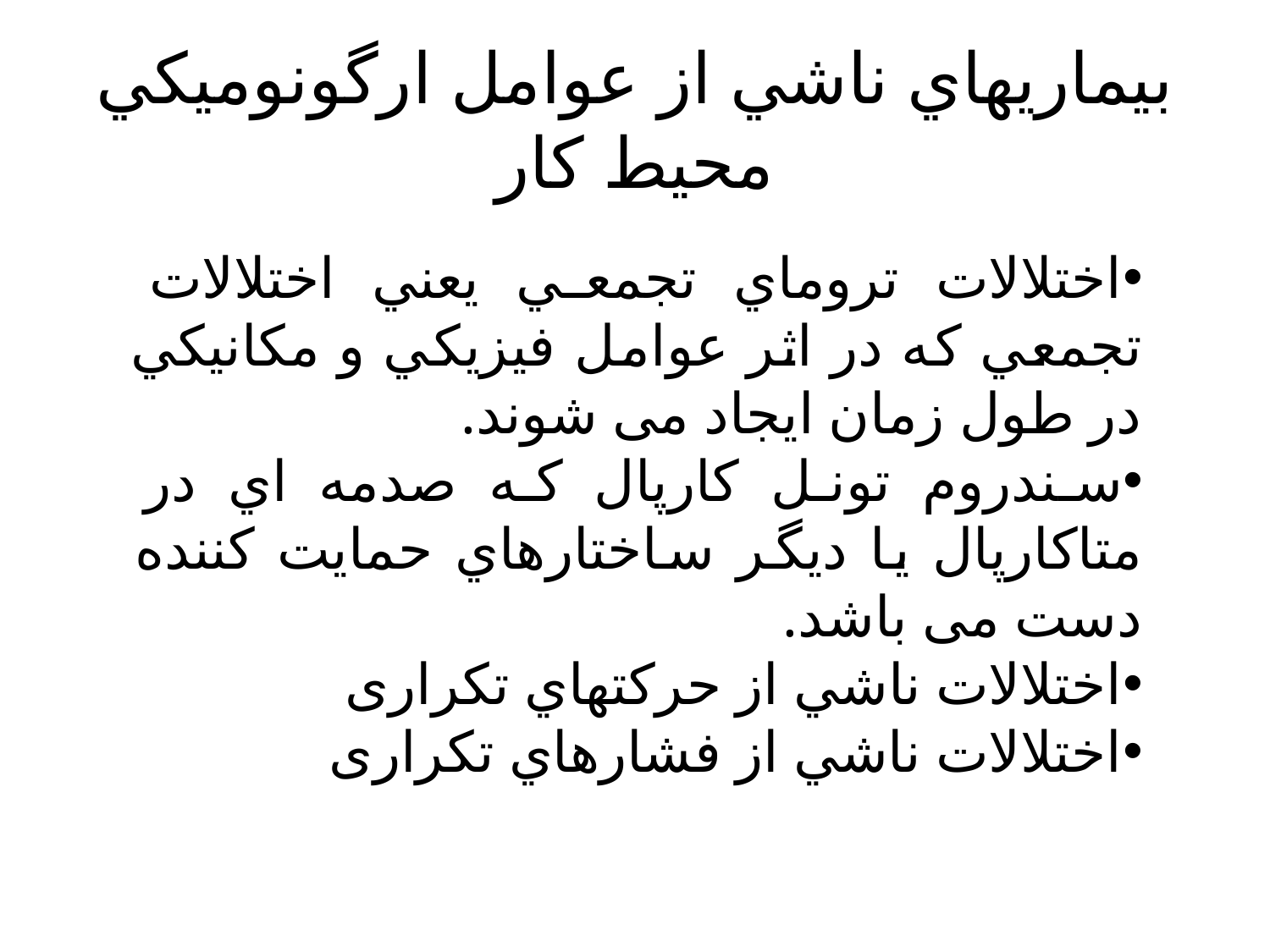

# بيماريهاي ناشي از عوامل ارگونوميكي محيط كار
اختلالات تروماي تجمعي يعني اختلالات تجمعي که در اثر عوامل فيزيکي و مکانيکي در طول زمان ايجاد می ‏شوند.
سندروم تونل کارپال که صدمه اي در متاکارپال يا ديگر ساختارهاي حمايت کننده دست می باشد.
اختلالات ناشي از حرکتهاي تکراری
اختلالات ناشي از فشارهاي تکراری